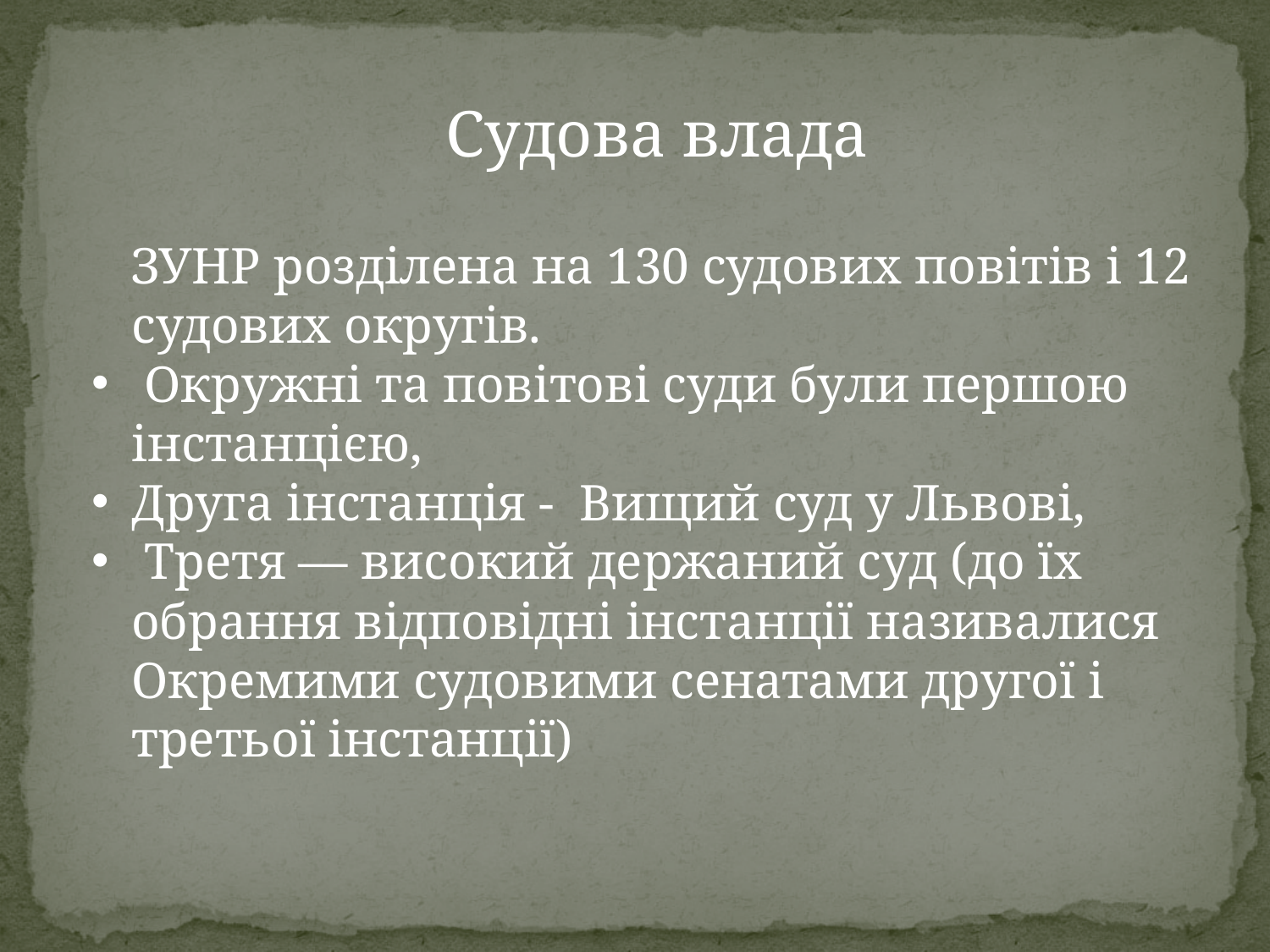

Судова влада
   ЗУНР розділена на 130 судових повітів і 12 судових округів.
 Окружні та повітові суди були першою інстанцією,
Друга інстанція -  Вищий суд у Львові,
 Третя — високий держаний суд (до їх обрання відповідні інстанції називалися Окремими судовими сенатами другої і третьої інстанції)